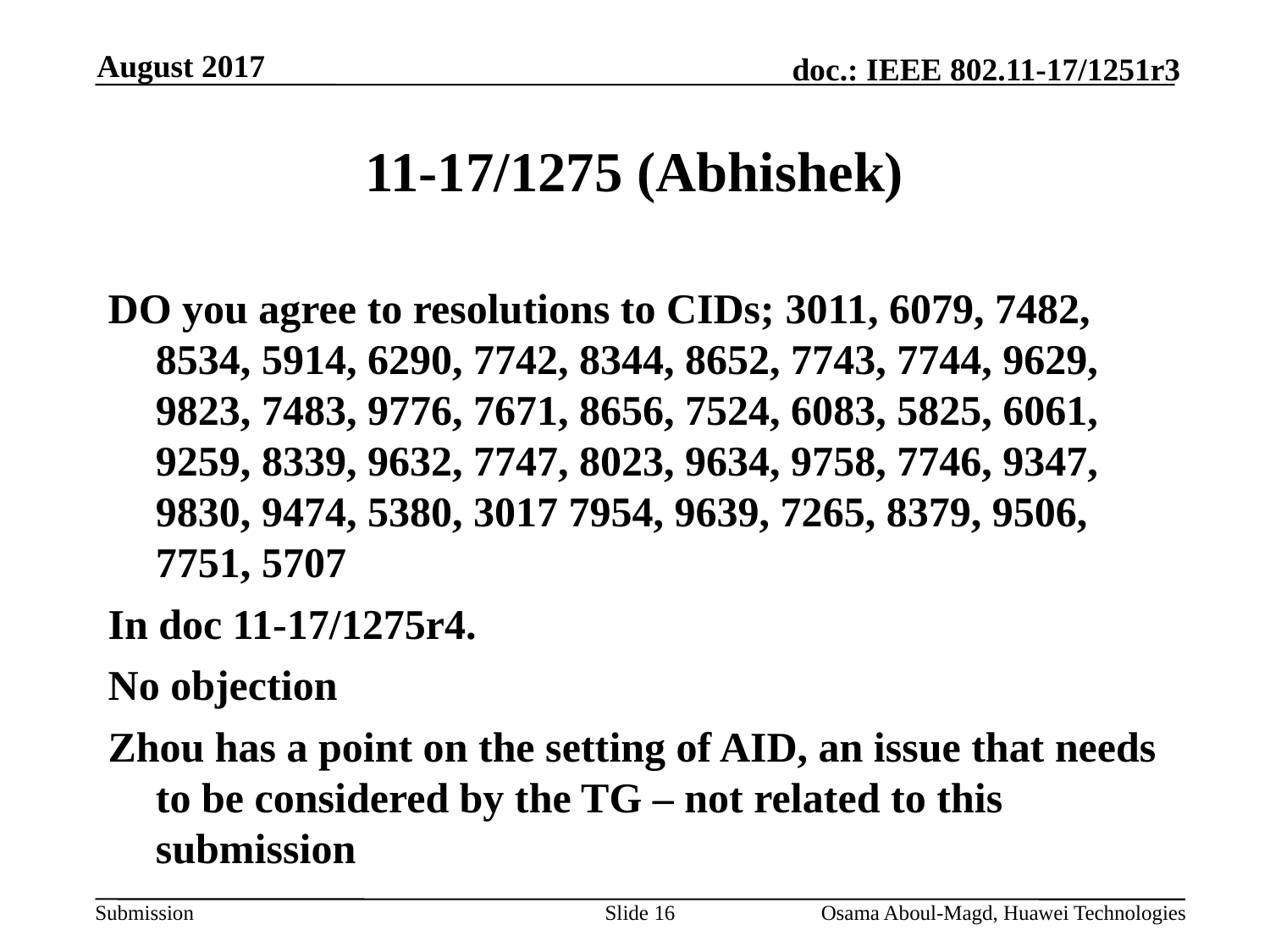

August 2017
# 11-17/1275 (Abhishek)
DO you agree to resolutions to CIDs; 3011, 6079, 7482, 8534, 5914, 6290, 7742, 8344, 8652, 7743, 7744, 9629, 9823, 7483, 9776, 7671, 8656, 7524, 6083, 5825, 6061, 9259, 8339, 9632, 7747, 8023, 9634, 9758, 7746, 9347, 9830, 9474, 5380, 3017 7954, 9639, 7265, 8379, 9506, 7751, 5707
In doc 11-17/1275r4.
No objection
Zhou has a point on the setting of AID, an issue that needs to be considered by the TG – not related to this submission

Slide 16
Osama Aboul-Magd, Huawei Technologies